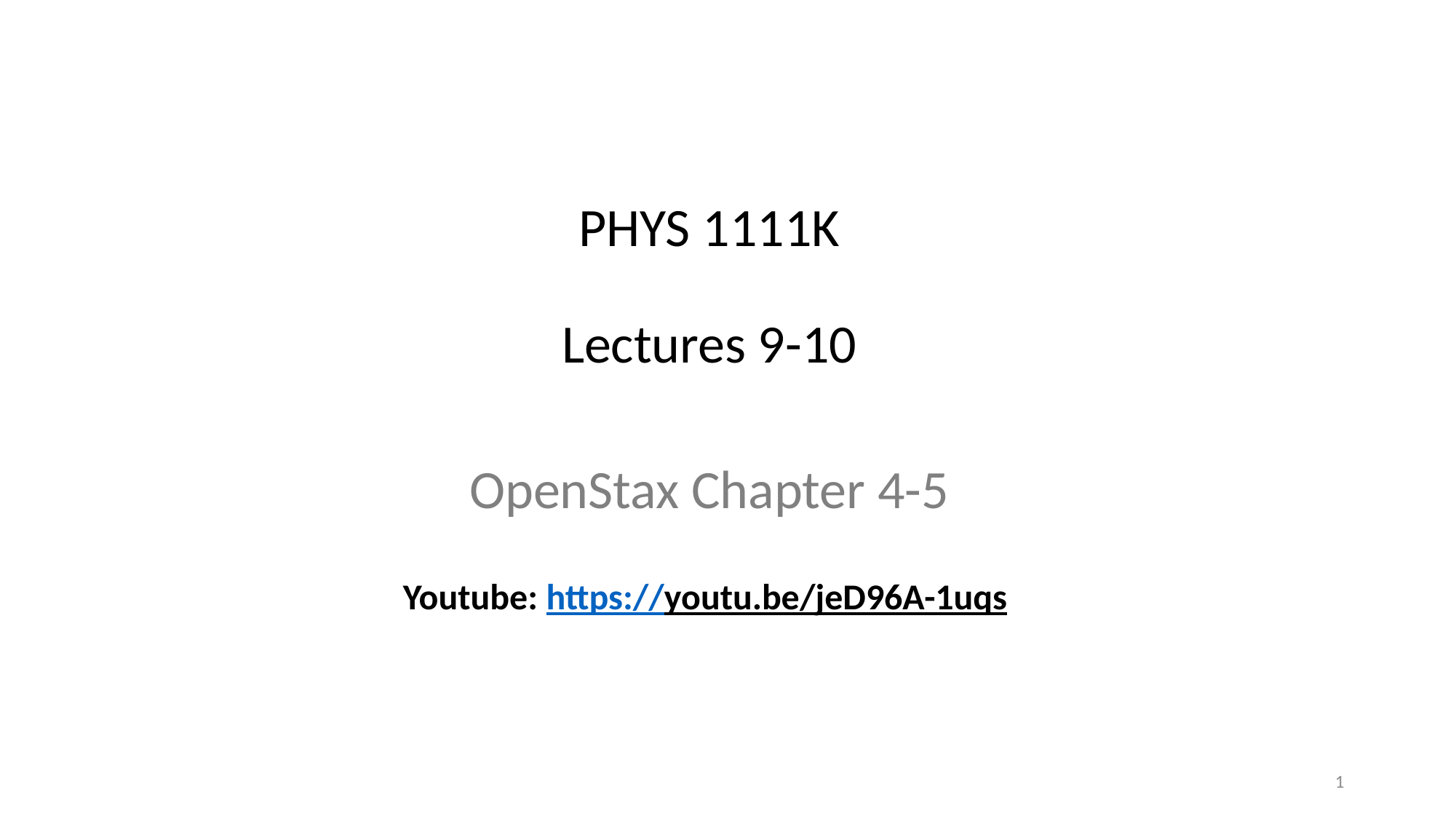

# PHYS 1111K Lectures 9-10 OpenStax Chapter 4-5 Youtube: https://youtu.be/jeD96A-1uqs
1